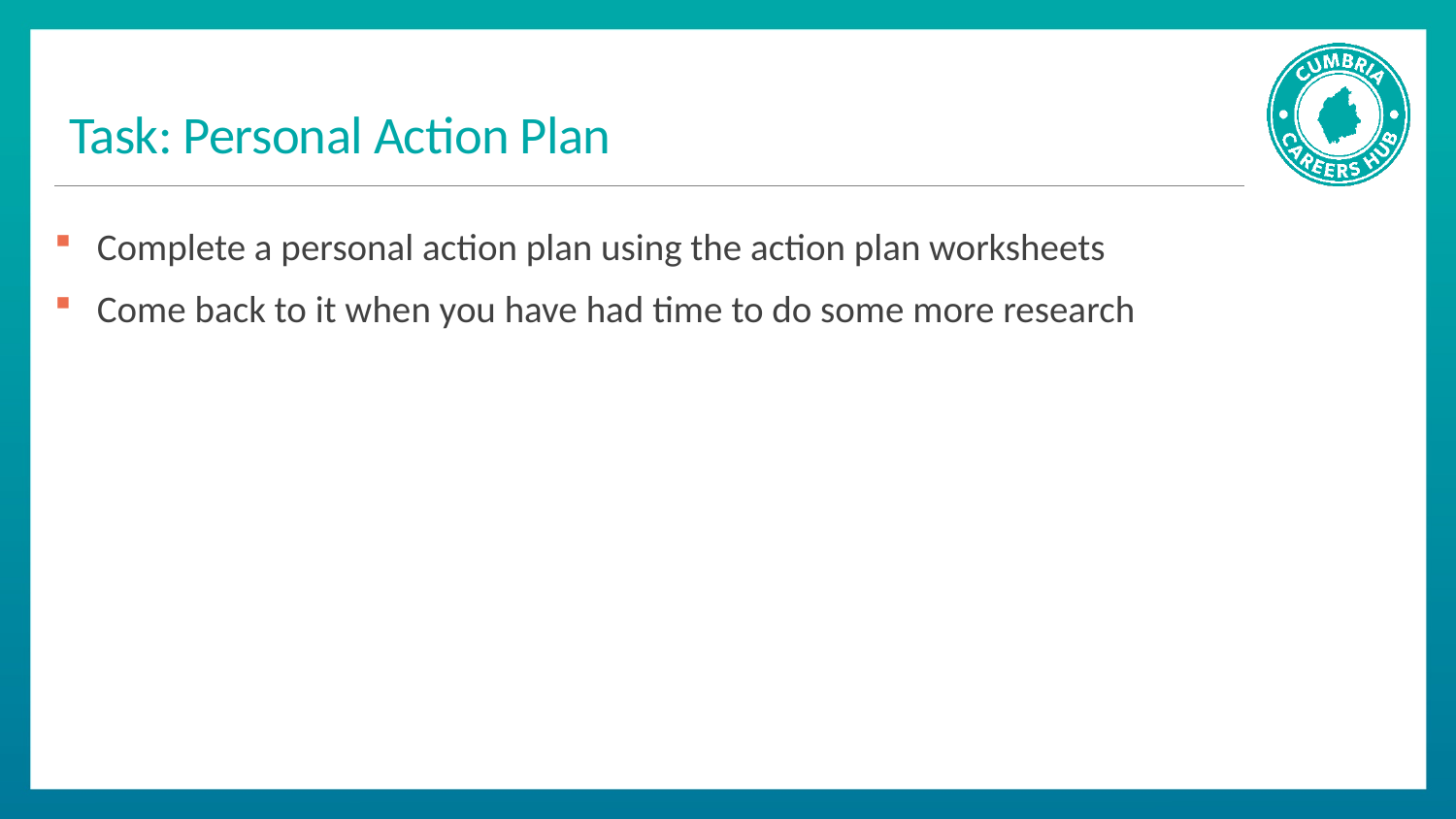

# Task: Personal Action Plan
Complete a personal action plan using the action plan worksheets
Come back to it when you have had time to do some more research